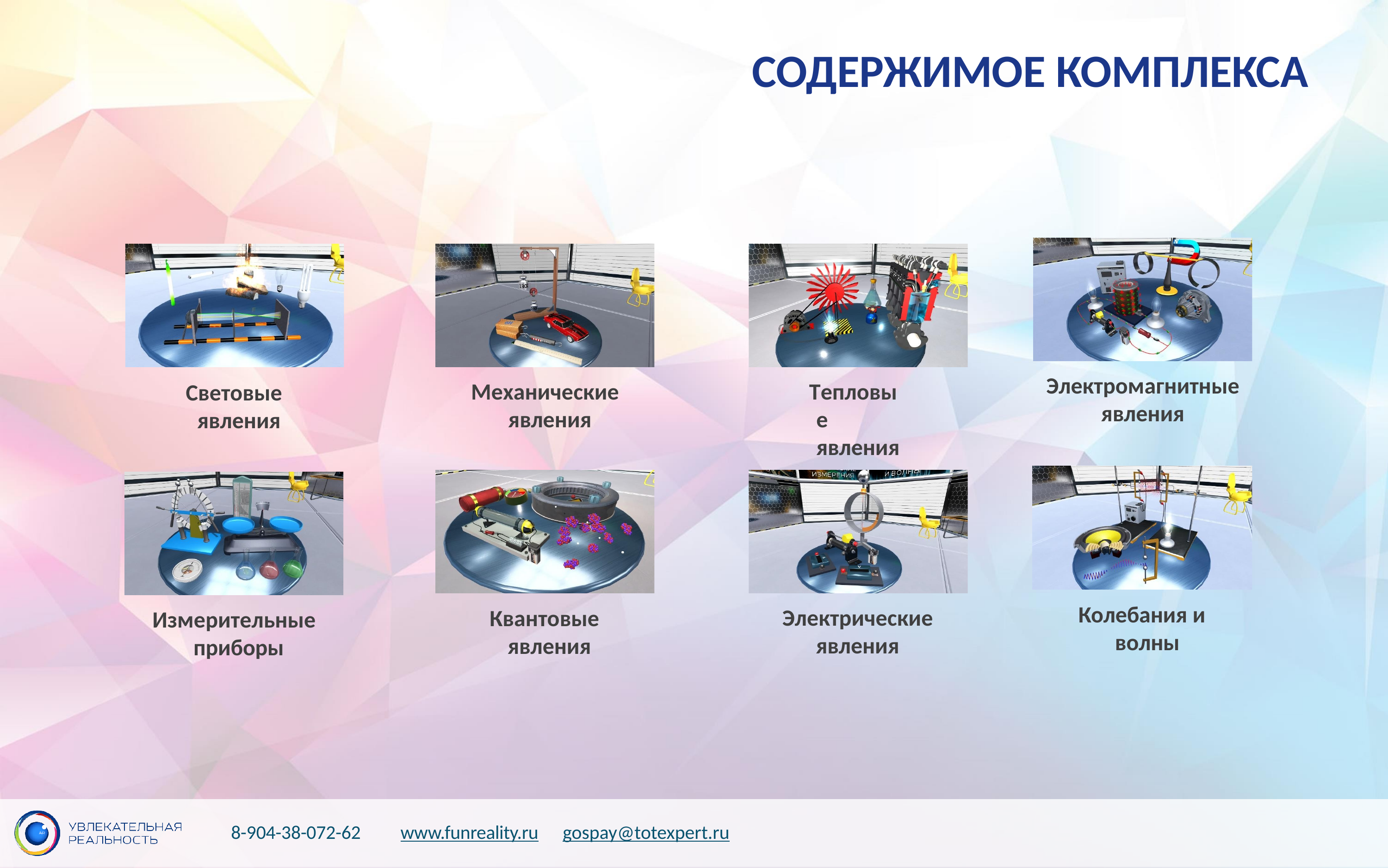

# СОДЕРЖИМОЕ КОМПЛЕКСА

Электромагнитные
явления
Механические  явления
Тепловые  явления
Световые  явления

Колебания и  волны
Электрические
явления
Квантовые  явления
Измерительные  приборы
8-904-38-072-62
www.funreality.ru
gospay@totexpert.ru